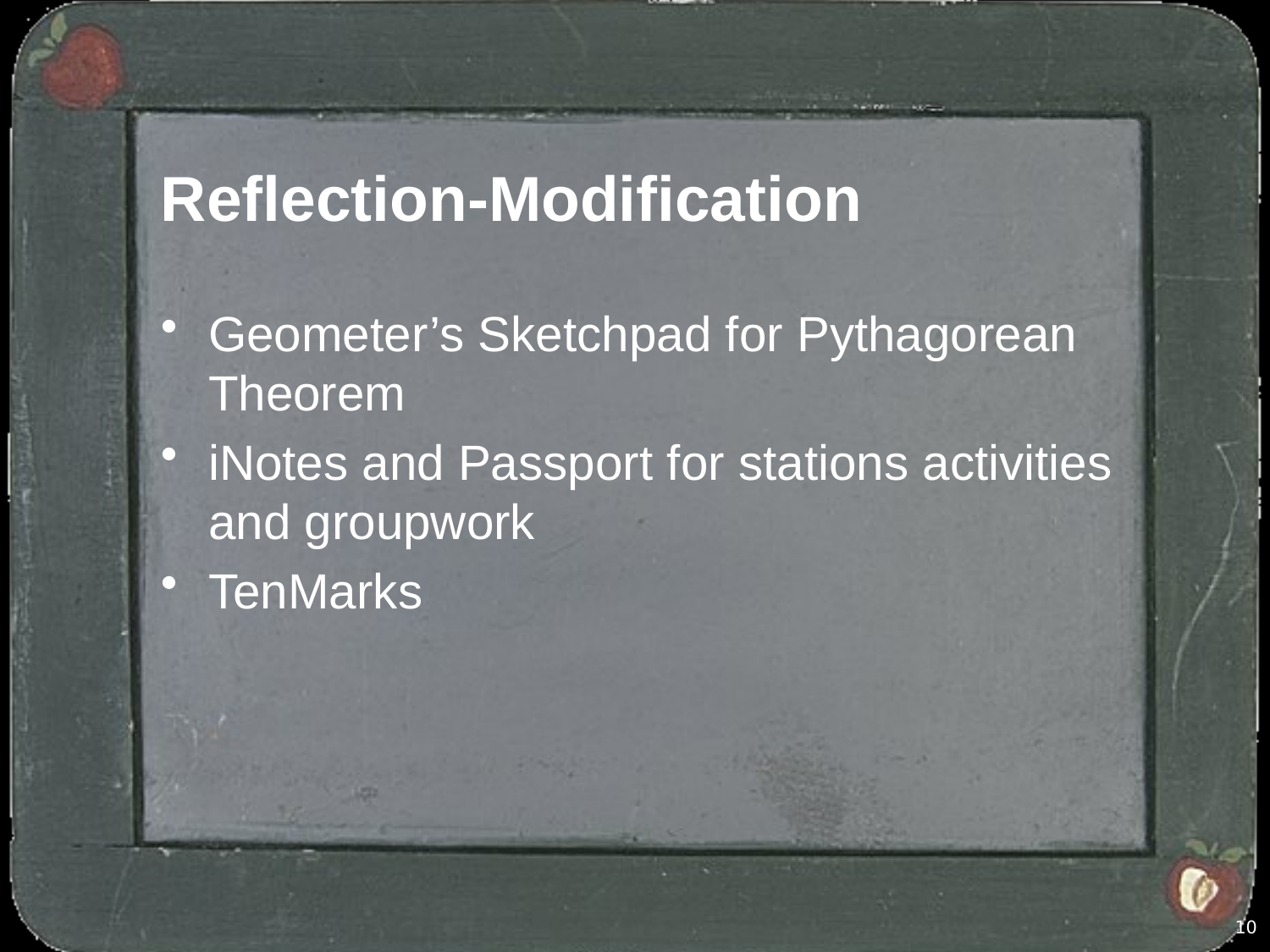

# Reflection-Modification
Geometer’s Sketchpad for Pythagorean Theorem
iNotes and Passport for stations activities and groupwork
TenMarks
10